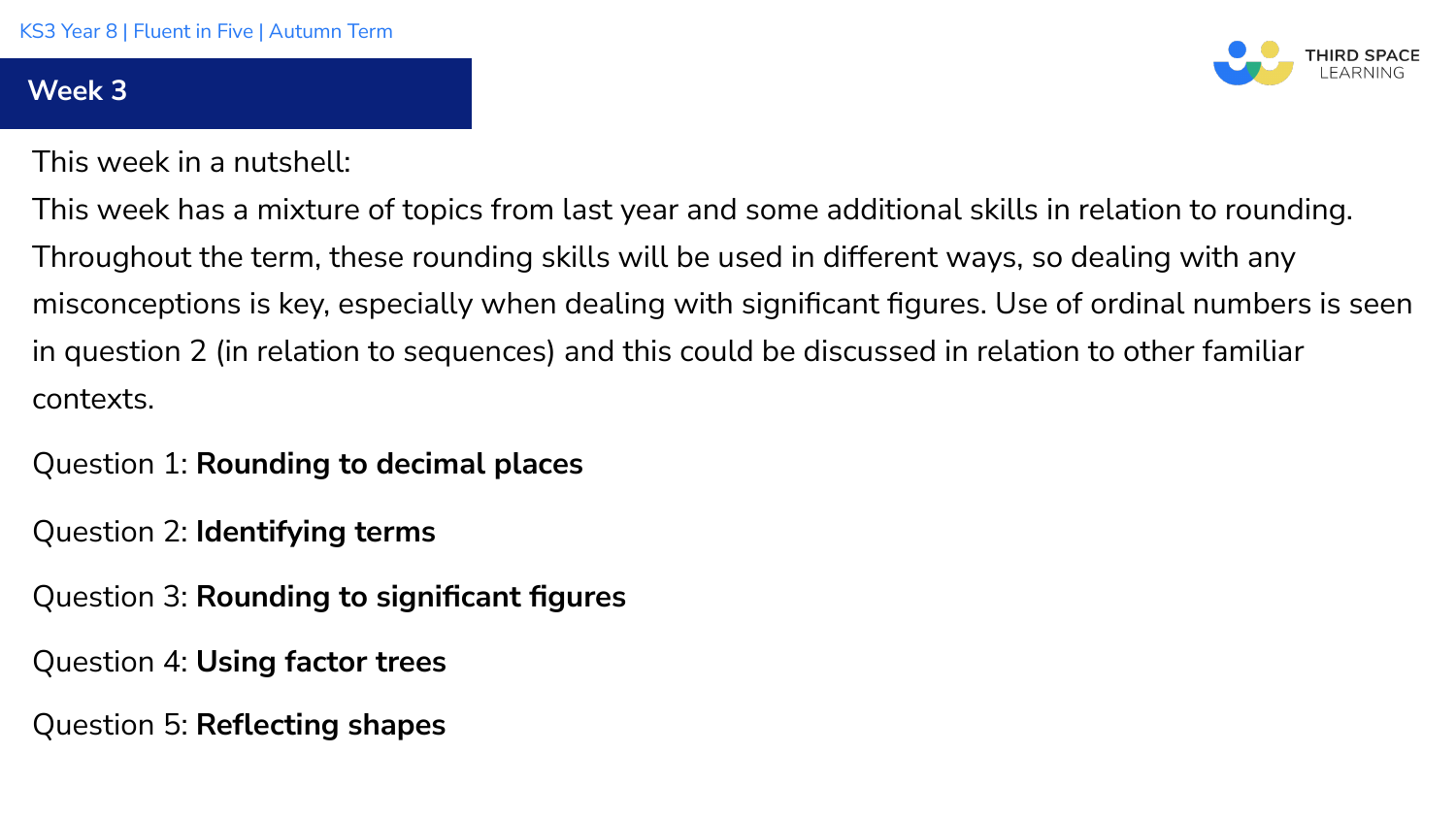

Week 3
| This week in a nutshell: This week has a mixture of topics from last year and some additional skills in relation to rounding. Throughout the term, these rounding skills will be used in different ways, so dealing with any misconceptions is key, especially when dealing with significant figures. Use of ordinal numbers is seen in question 2 (in relation to sequences) and this could be discussed in relation to other familiar contexts. |
| --- |
| Question 1: Rounding to decimal places |
| Question 2: Identifying terms |
| Question 3: Rounding to significant figures |
| Question 4: Using factor trees |
| Question 5: Reflecting shapes |